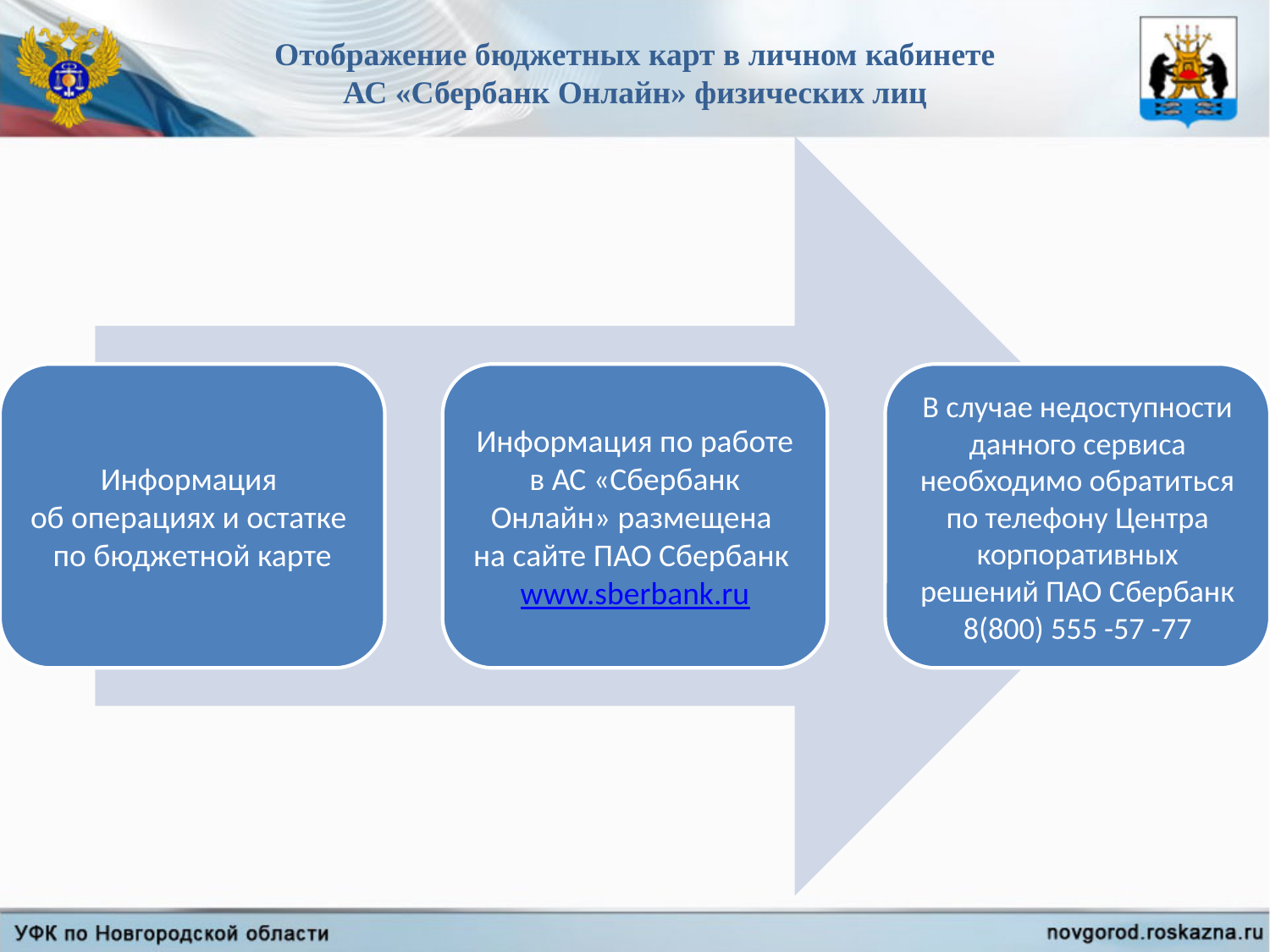

# Отображение бюджетных карт в личном кабинете АС «Сбербанк Онлайн» физических лиц
Информация
об операциях и остатке
по бюджетной карте
Информация по работе в АС «Сбербанк Онлайн» размещена
на сайте ПАО Сбербанк www.sberbank.ru
В случае недоступности данного сервиса необходимо обратиться по телефону Центра корпоративных решений ПАО Сбербанк 8(800) 555 -57 -77